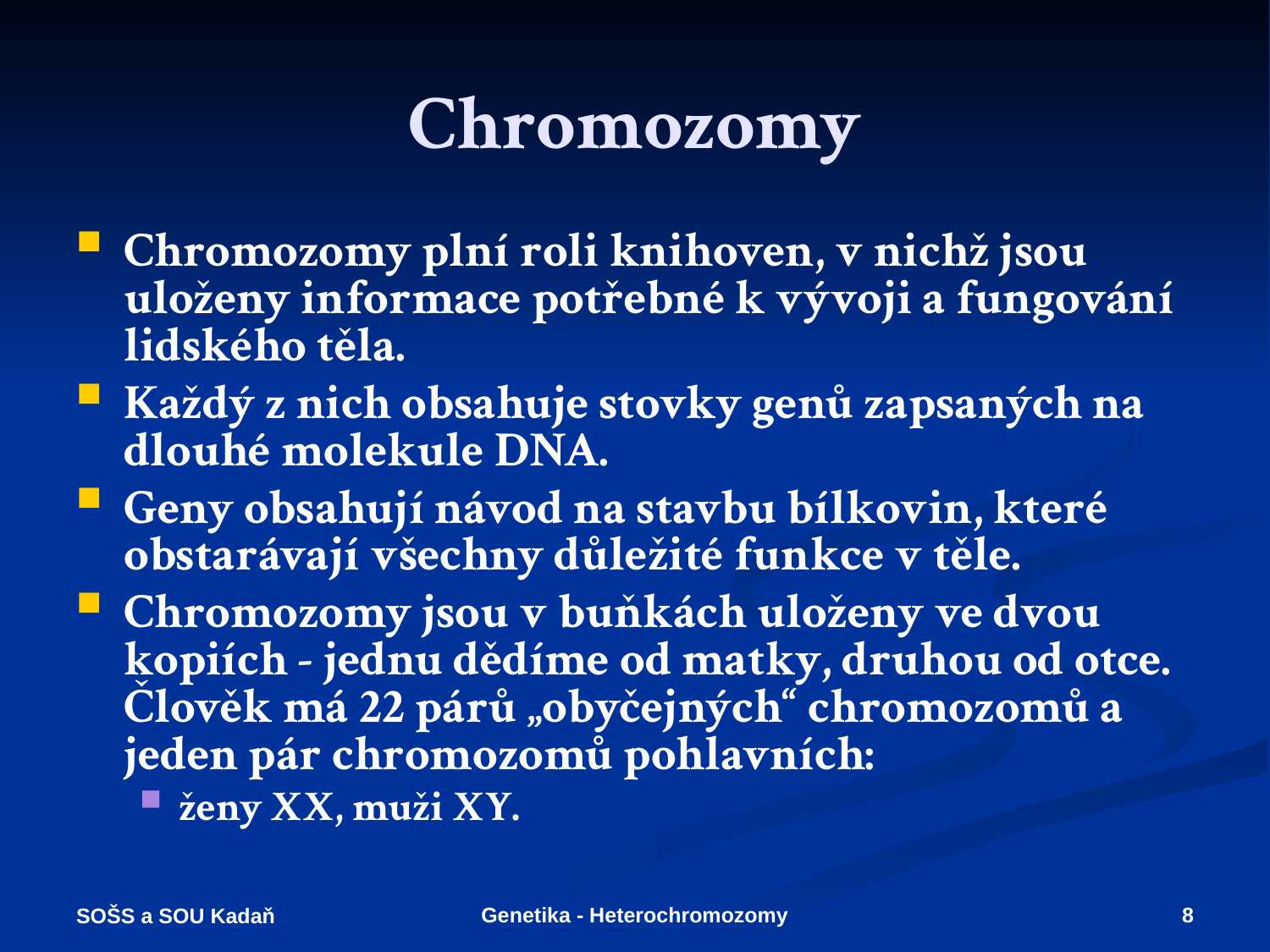

# Chromozomy
Chromozomy plní roli knihoven, v nichž jsou uloženy informace potřebné k vývoji a fungování lidského těla.
Každý z nich obsahuje stovky genů zapsaných na dlouhé molekule DNA.
Geny obsahují návod na stavbu bílkovin, které obstarávají všechny důležité funkce v těle.
Chromozomy jsou v buňkách uloženy ve dvou kopiích - jednu dědíme od matky, druhou od otce. Člověk má 22 párů „obyčejných“ chromozomů a jeden pár chromozomů pohlavních:
ženy XX, muži XY.
Genetika - Heterochromozomy
8
SOŠS a SOU Kadaň